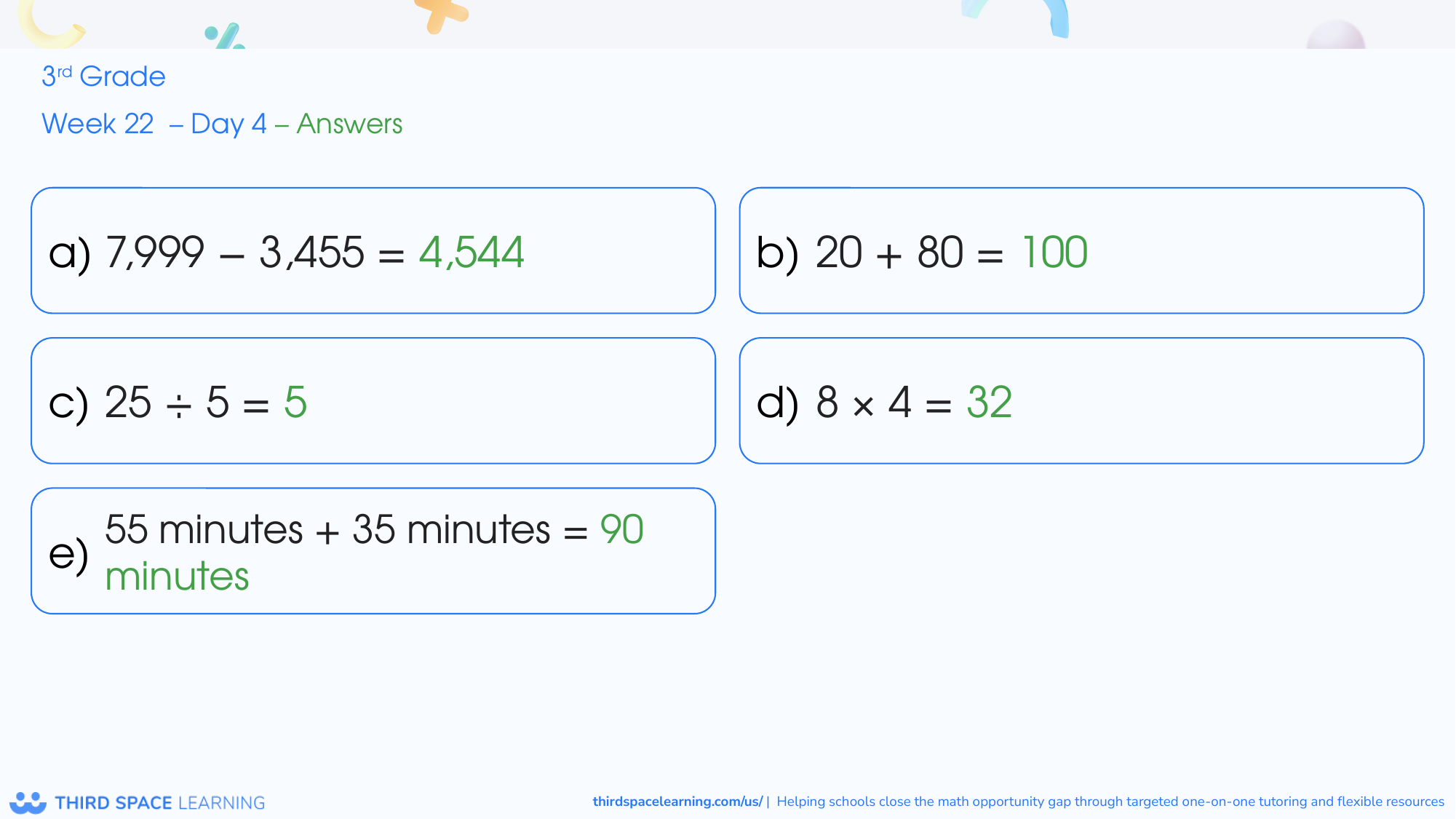

3rd Grade
Week 22  – Day 4 – Answers
7,999 − 3,455 = 4,544
20 + 80 = 100
25 ÷ 5 = 5
8 × 4 = 32
55 minutes + 35 minutes = 90 minutes